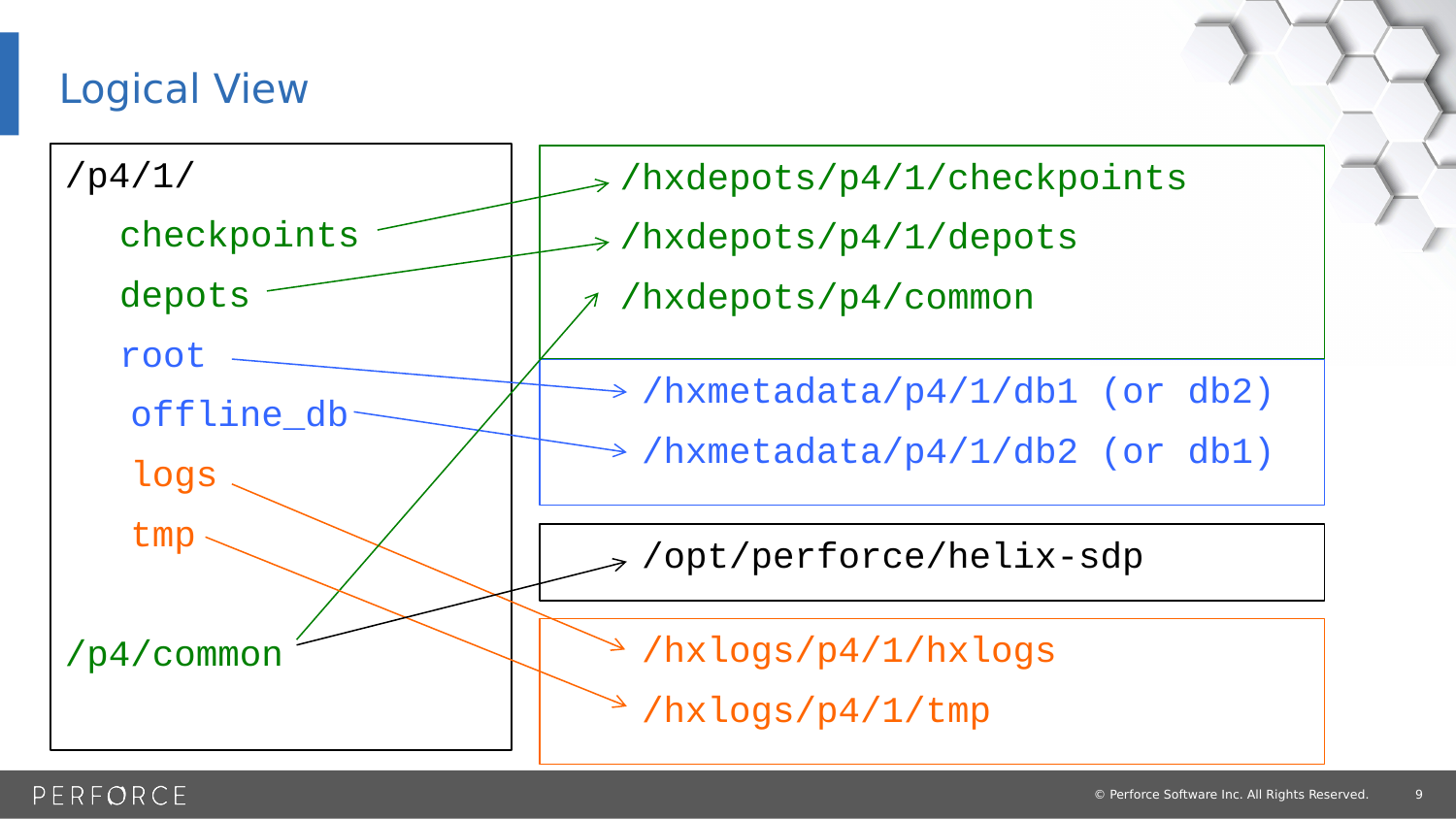

# Logical View
/p4/1/
	checkpoints
	depots
	root
   offline_db
   logs
   tmp

/p4/common

   /hxdepots/p4/1/checkpoints
   /hxdepots/p4/1/depots
   /hxdepots/p4/common
    /hxmetadata/p4/1/db1 (or db2)
    /hxmetadata/p4/1/db2 (or db1)
    /opt/perforce/helix-sdp
    /hxlogs/p4/1/hxlogs
    /hxlogs/p4/1/tmp